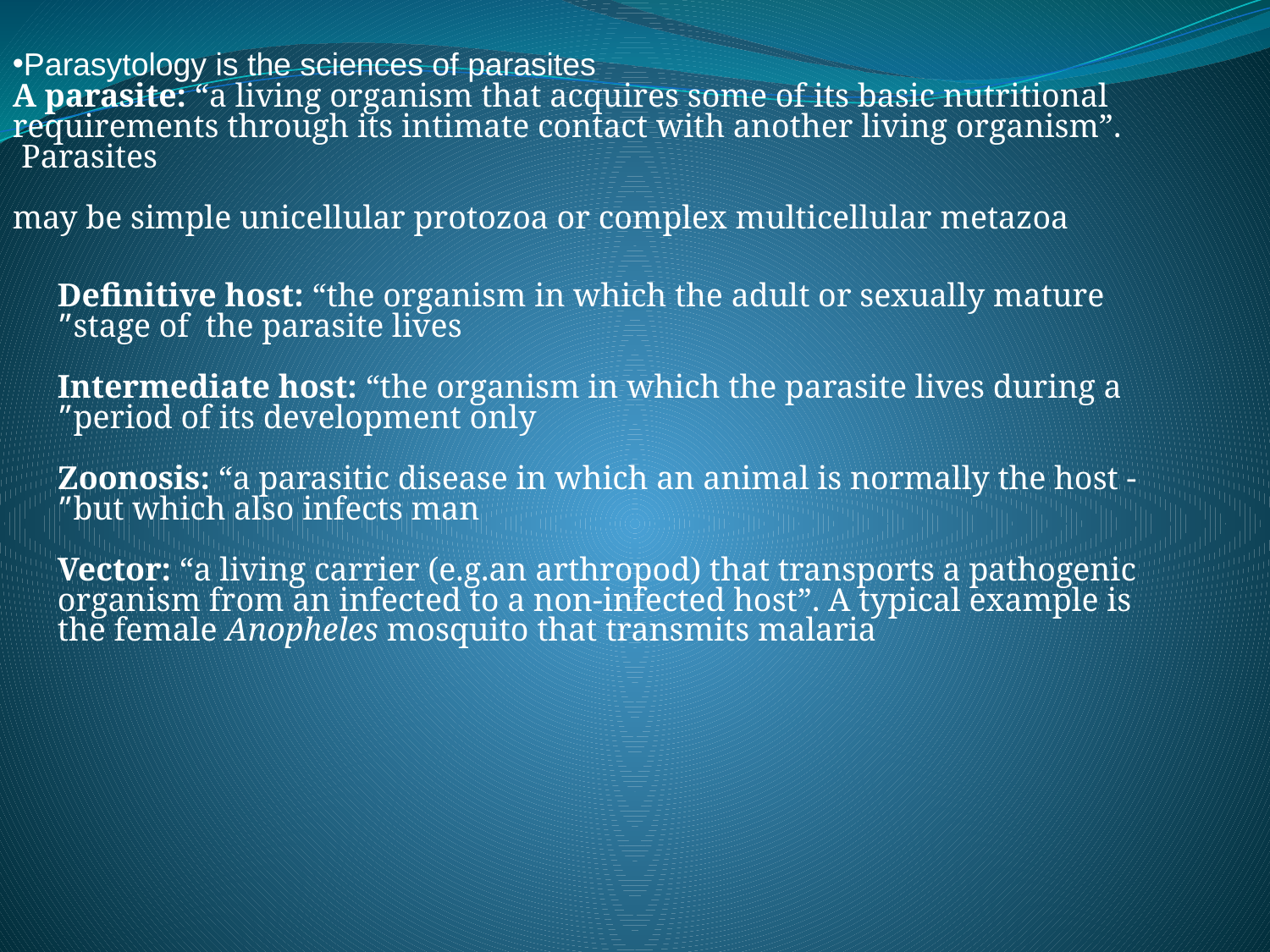

Parasytology is the sciences of parasites
A parasite: “a living organism that acquires some of its basic nutritional requirements through its intimate contact with another living organism”. Parasites

may be simple unicellular protozoa or complex multicellular metazoa

Definitive host: “the organism in which the adult or sexually mature stage of  the parasite lives”

Intermediate host: “the organism in which the parasite lives during a period of its development only”

Zoonosis: “a parasitic disease in which an animal is normally the host - but which also infects man”

Vector: “a living carrier (e.g.an arthropod) that transports a pathogenic organism from an infected to a non-infected host”. A typical example is the female Anopheles mosquito that transmits malaria